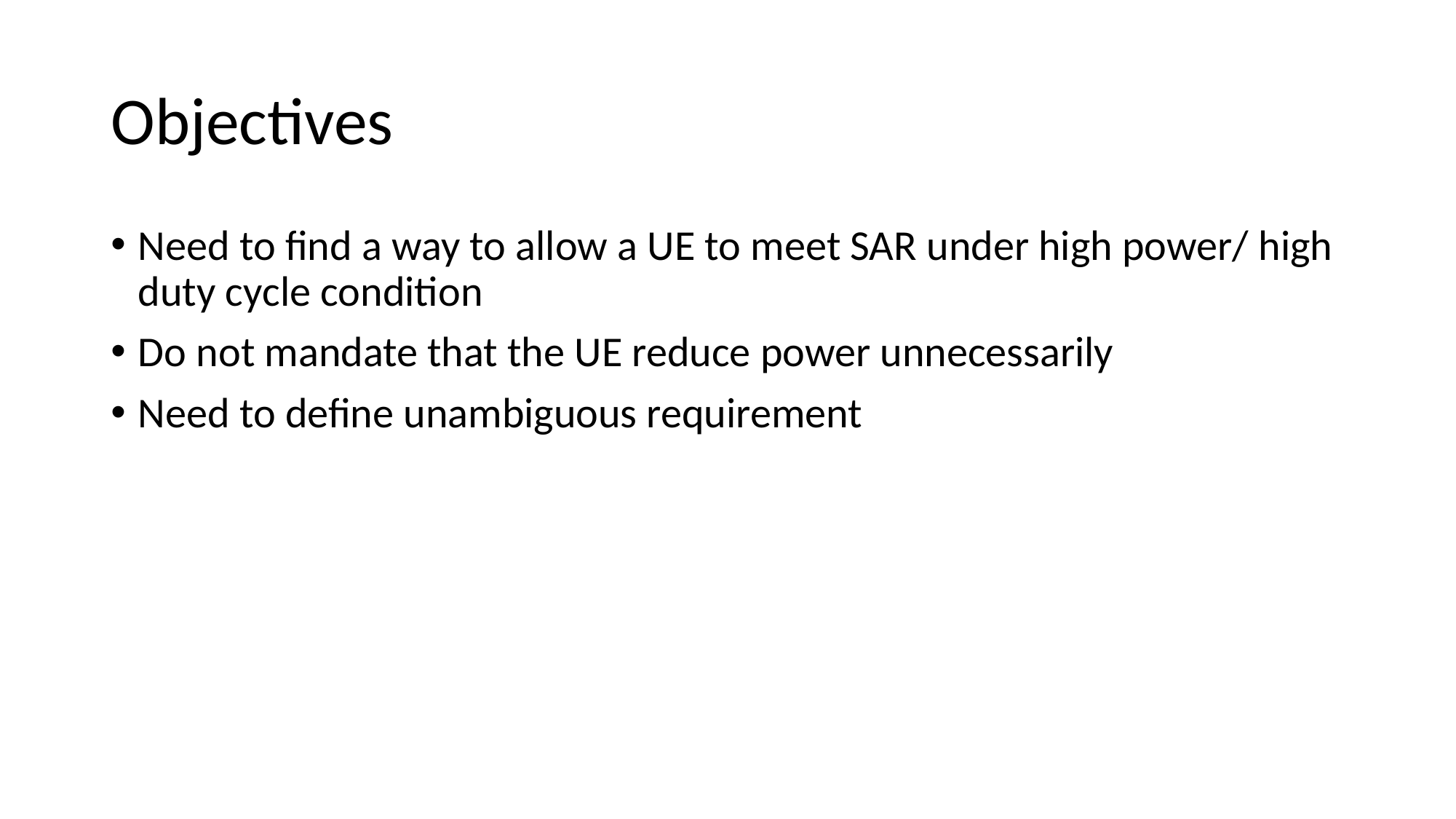

# Objectives
Need to find a way to allow a UE to meet SAR under high power/ high duty cycle condition
Do not mandate that the UE reduce power unnecessarily
Need to define unambiguous requirement